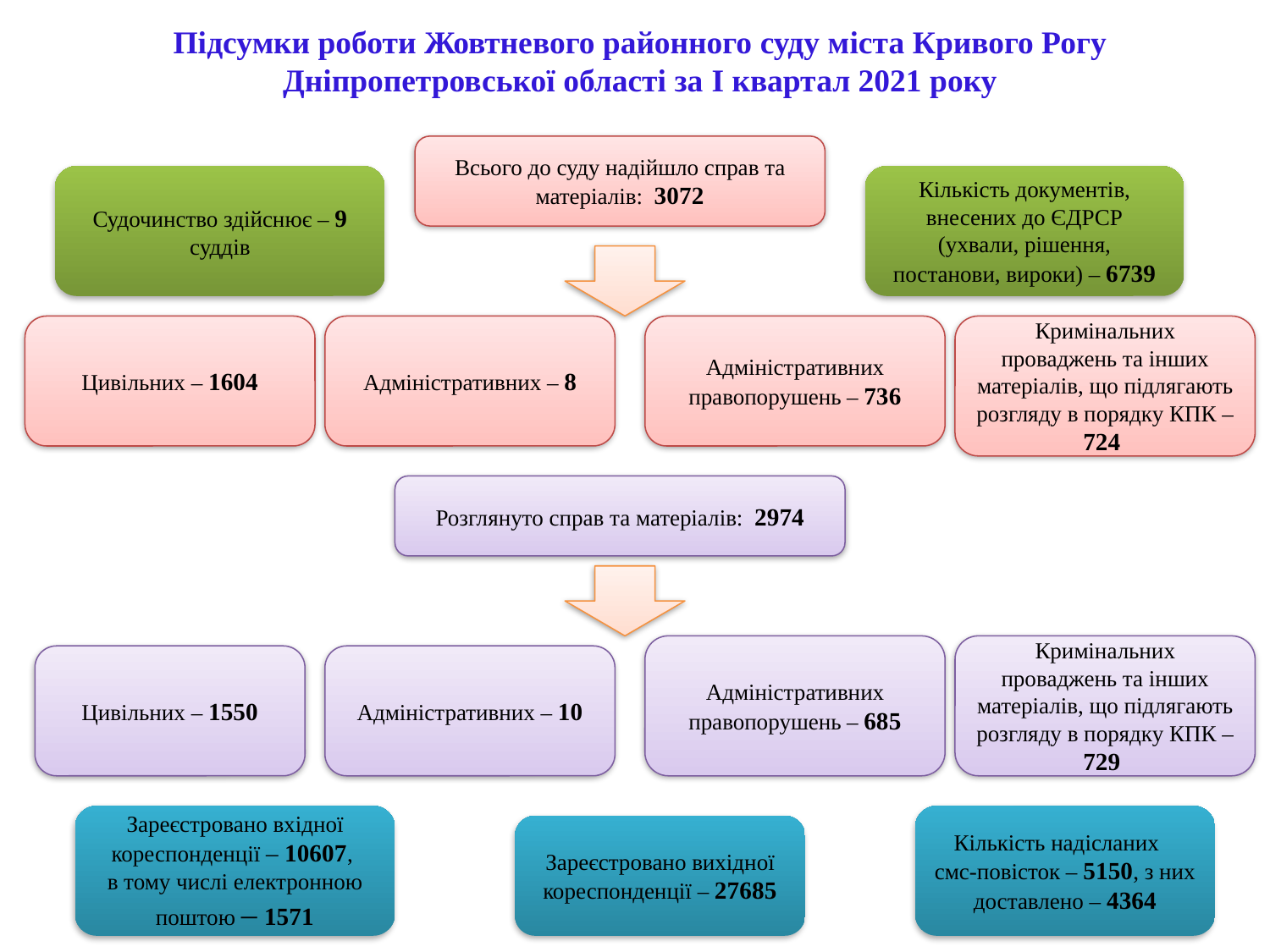

Підсумки роботи Жовтневого районного суду міста Кривого Рогу Дніпропетровської області за I квартал 2021 року
Всього до суду надійшло справ та матеріалів:  3072
Судочинство здійснює – 9 суддів
Кількість документів, внесених до ЄДРСР (ухвали, рішення, постанови, вироки) – 6739

Цивільних – 1604
Адміністративних – 8
Адміністративних правопорушень – 736
Кримінальних проваджень та інших матеріалів, що підлягають розгляду в порядку КПК – 724
Розглянуто справ та матеріалів:  2974

Адміністративних правопорушень – 685
Кримінальних проваджень та інших матеріалів, що підлягають розгляду в порядку КПК – 729
Цивільних – 1550
Адміністративних – 10
Зареєстровано вхідної кореспонденції – 10607,
в тому числі електронною поштою – 1571
Кількість надісланих    смс-повісток – 5150, з них доставлено – 4364
Зареєстровано вихідної кореспонденції – 27685